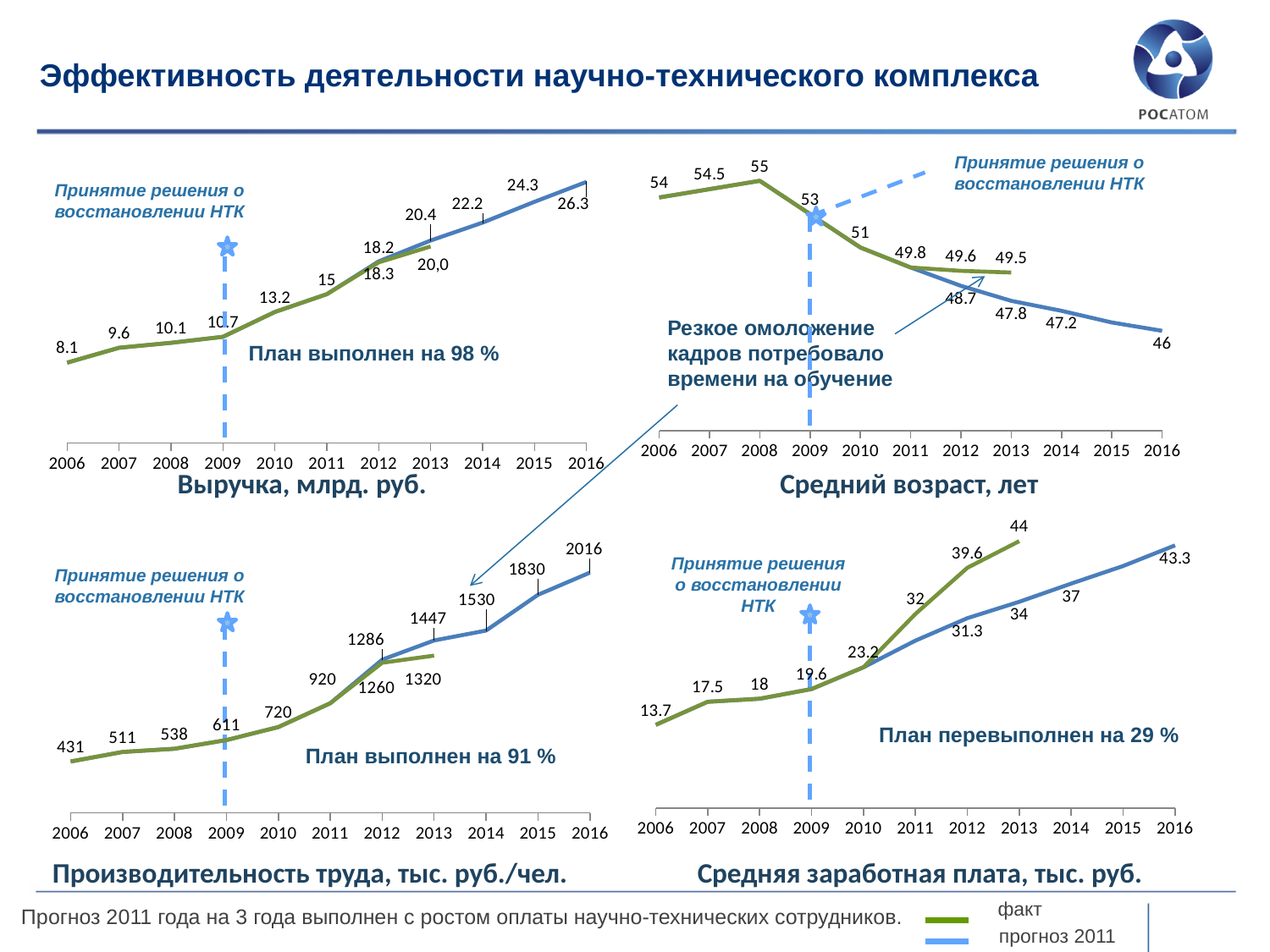

Эффективность деятельности научно-технического комплекса

### Chart

| Category | Выручка блока план | Выручка блока факт |
|---|---|---|
| 2006 | 8.1 | 8.1 |
| 2007 | 9.6 | 9.6 |
| 2008 | 10.1 | 10.1 |
| 2009 | 10.7 | 10.7 |
| 2010 | 13.2 | 13.2 |
| 2011 | 15.0 | 15.0 |
| 2012 | 18.3 | 18.2 |
| 2013 | 20.4 | 19.8 |
| 2014 | 22.2 | None |
| 2015 | 24.3 | None |
| 2016 | 26.3 | None |
Принятие решения о восстановлении НТК

### Chart

| Category | Средний возраст план | Средний возраст факт |
|---|---|---|
| 2006 | 54.0 | 54.0 |
| 2007 | 54.5 | 54.5 |
| 2008 | 55.0 | 55.0 |
| 2009 | 53.0 | 53.0 |
| 2010 | 51.0 | 51.0 |
| 2011 | 49.8 | 49.8 |
| 2012 | 48.7 | 49.6 |
| 2013 | 47.8 | 49.5 |
| 2014 | 47.2 | None |
| 2015 | 46.5 | None |
| 2016 | 46.0 | None |
Принятие решения о восстановлении НТК

Резкое омоложение кадров потребовало времени на обучение
План выполнен на 98 %
Выручка, млрд. руб.
Средний возраст, лет

### Chart

| Category | Средняя заработная плата план | Средняя заработная плата факт |
|---|---|---|
| 2006 | 13.7 | 13.7 |
| 2007 | 17.5 | 17.5 |
| 2008 | 18.0 | 18.0 |
| 2009 | 19.6 | 19.6 |
| 2010 | 23.2 | 23.2 |
| 2011 | 27.6 | 32.0 |
| 2012 | 31.3 | 39.6 |
| 2013 | 34.0 | 44.0 |
| 2014 | 37.0 | None |
| 2015 | 39.9 | None |
| 2016 | 43.3 | None |

### Chart

| Category | Производительность труда план | Производительность труда факт |
|---|---|---|
| 2006 | 431.0 | 431.0 |
| 2007 | 511.0 | 511.0 |
| 2008 | 538.0 | 538.0 |
| 2009 | 611.0 | 611.0 |
| 2010 | 720.0 | 720.0 |
| 2011 | 920.0 | 920.0 |
| 2012 | 1286.0 | 1260.0 |
| 2013 | 1447.0 | 1320.0 |
| 2014 | 1530.0 | None |
| 2015 | 1830.0 | None |
| 2016 | 2016.0 | None |
Принятие решения о восстановлении НТК
Принятие решения о восстановлении НТК

План перевыполнен на 29 %
План выполнен на 91 %
Производительность труда, тыс. руб./чел.
Средняя заработная плата, тыс. руб.
факт
Прогноз 2011 года на 3 года выполнен с ростом оплаты научно-технических сотрудников.
прогноз 2011